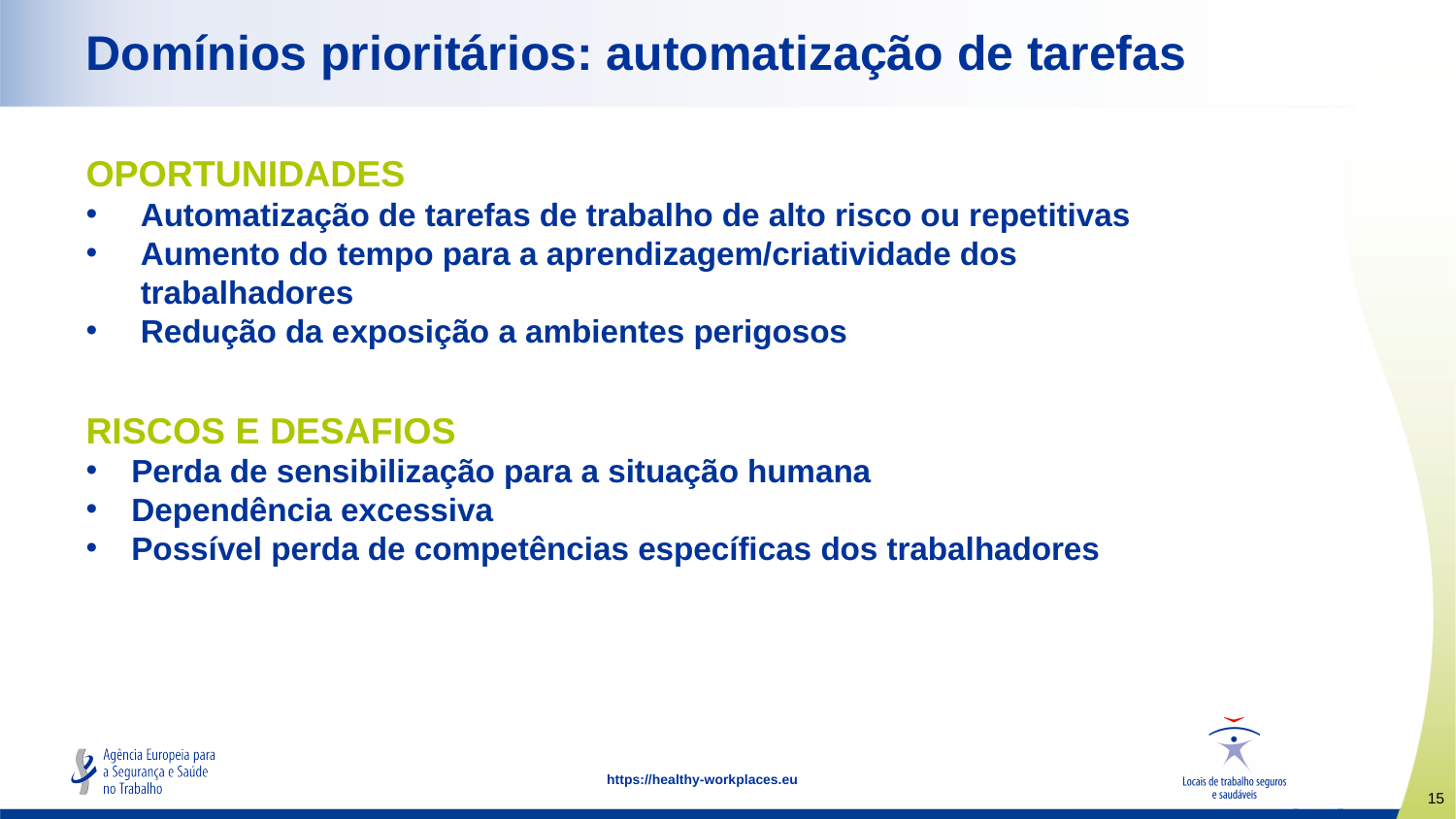

# Domínios prioritários: automatização de tarefas
OPORTUNIDADES
Automatização de tarefas de trabalho de alto risco ou repetitivas
Aumento do tempo para a aprendizagem/criatividade dos trabalhadores
Redução da exposição a ambientes perigosos

RISCOS E DESAFIOS
Perda de sensibilização para a situação humana
Dependência excessiva
Possível perda de competências específicas dos trabalhadores